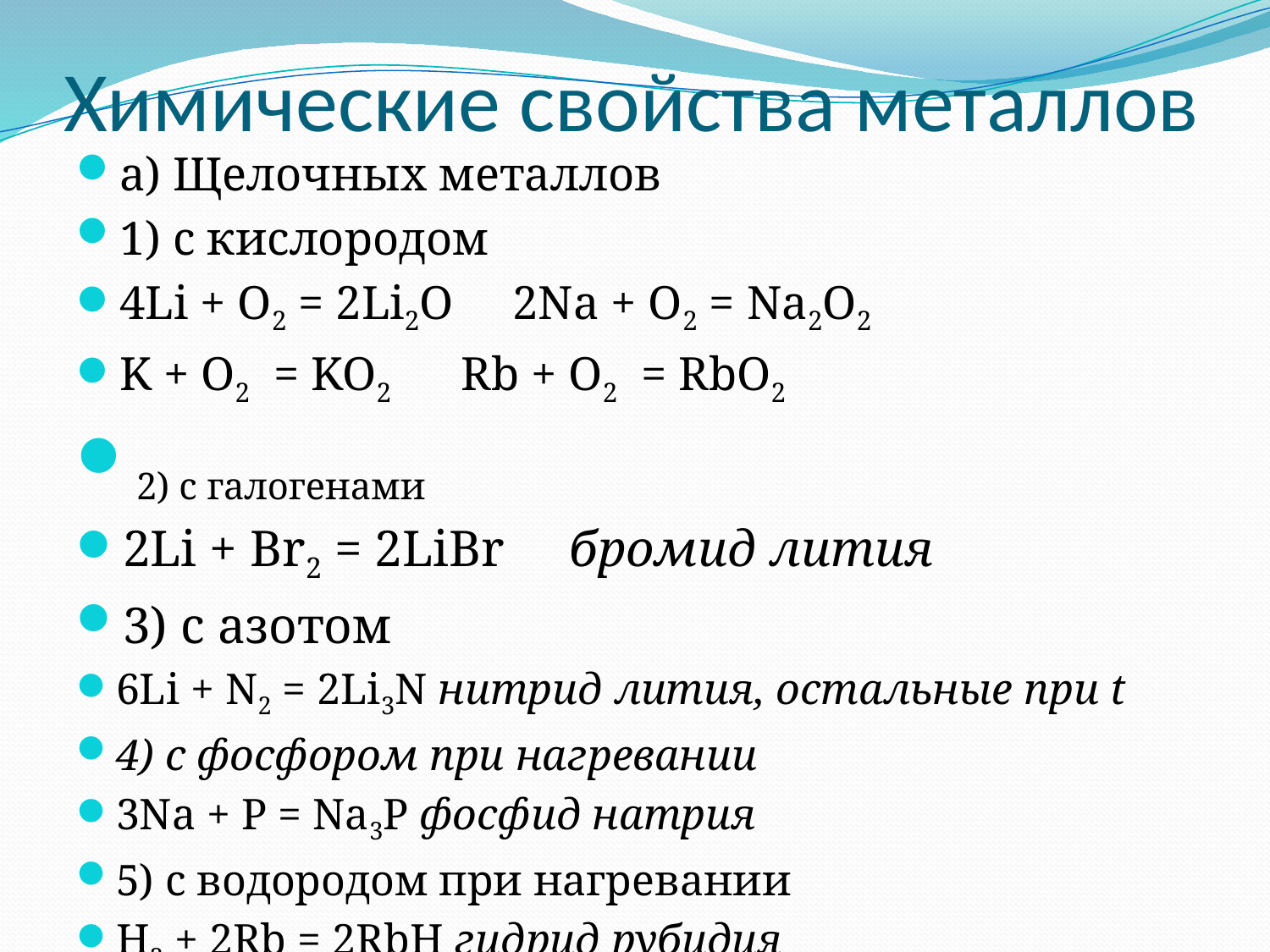

# Химические свойства металлов
а) Щелочных металлов
1) с кислородом
4Li + O2 = 2Li2O     2Na + O2 = Na2O2
K + O2  = KO2          Rb + O2  = RbO2
2) с галогенами
2Li + Br2 = 2LiBr     бромид лития
3) с азотом
6Li + N2 = 2Li3N нитрид лития, остальные при t
4) c фосфором при нагревании
3Na + P = Na3Р фосфид натрия
5) с водородом при нагревании
Н2 + 2Rb = 2RbН гидрид рубидия